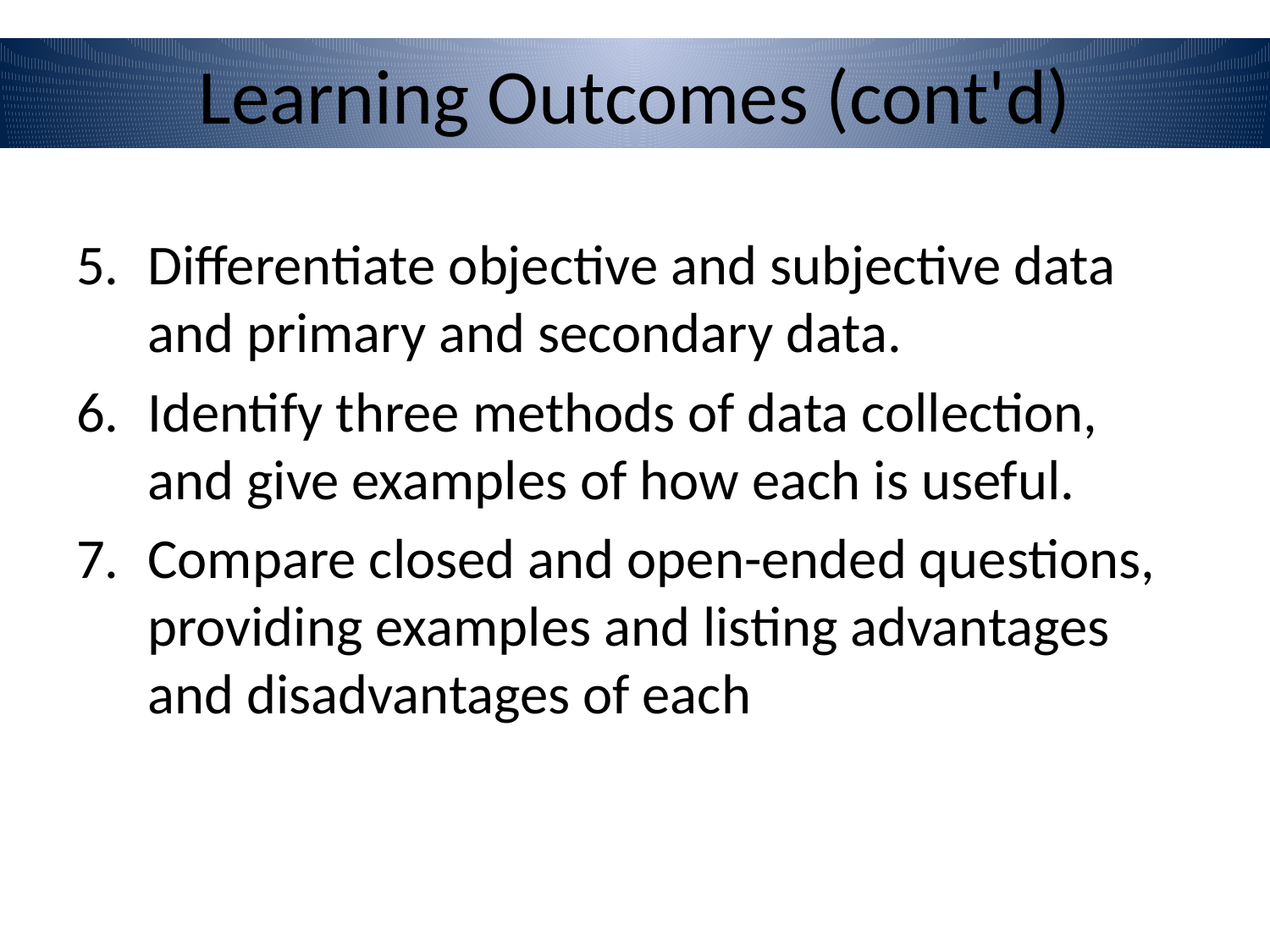

# Learning Outcomes (cont'd)
Differentiate objective and subjective data and primary and secondary data.
Identify three methods of data collection, and give examples of how each is useful.
Compare closed and open-ended questions, providing examples and listing advantages and disadvantages of each